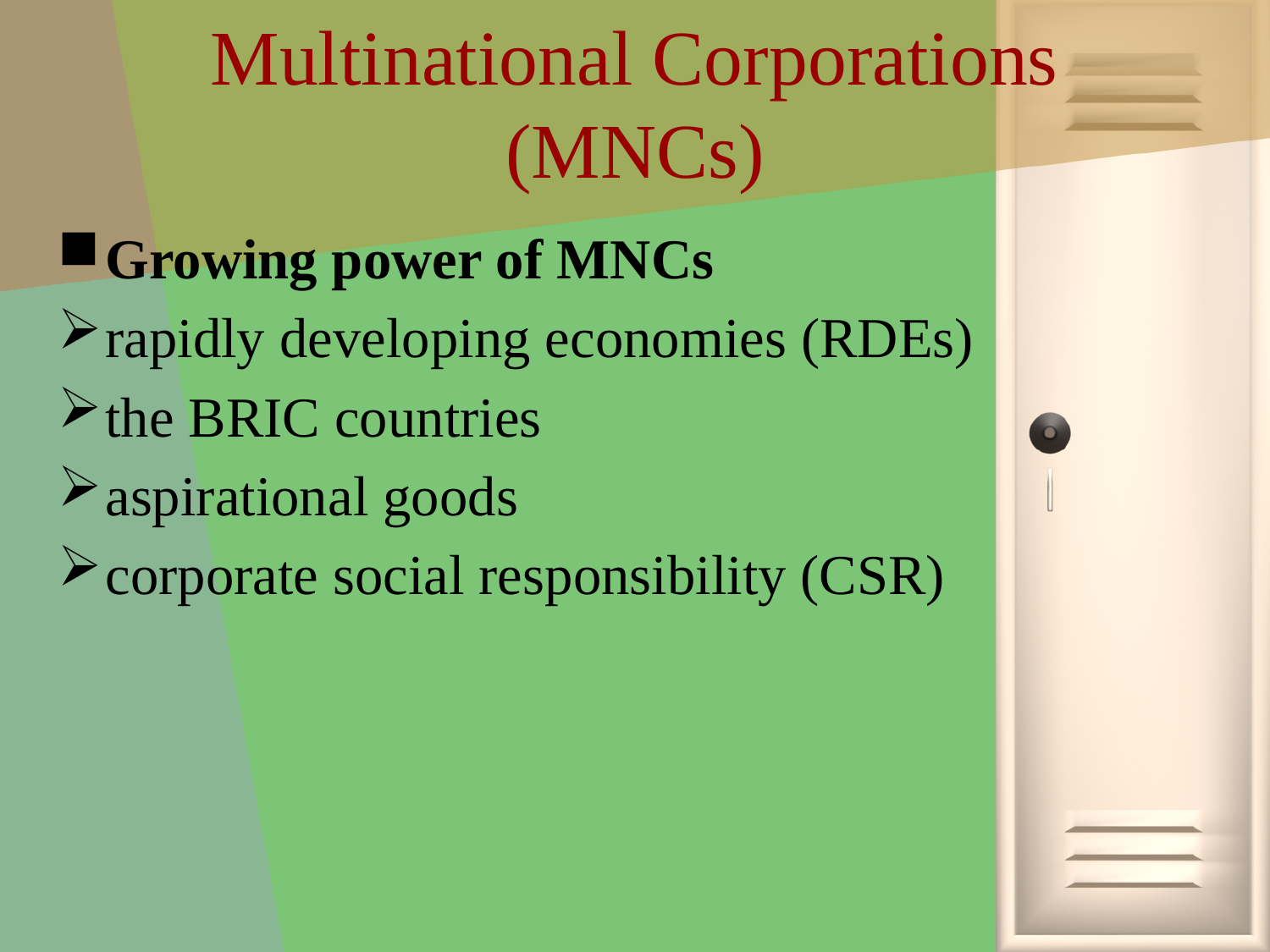

# Multinational Corporations (MNCs)
Growing power of MNCs
rapidly developing economies (RDEs)
the BRIC countries
aspirational goods
corporate social responsibility (CSR)